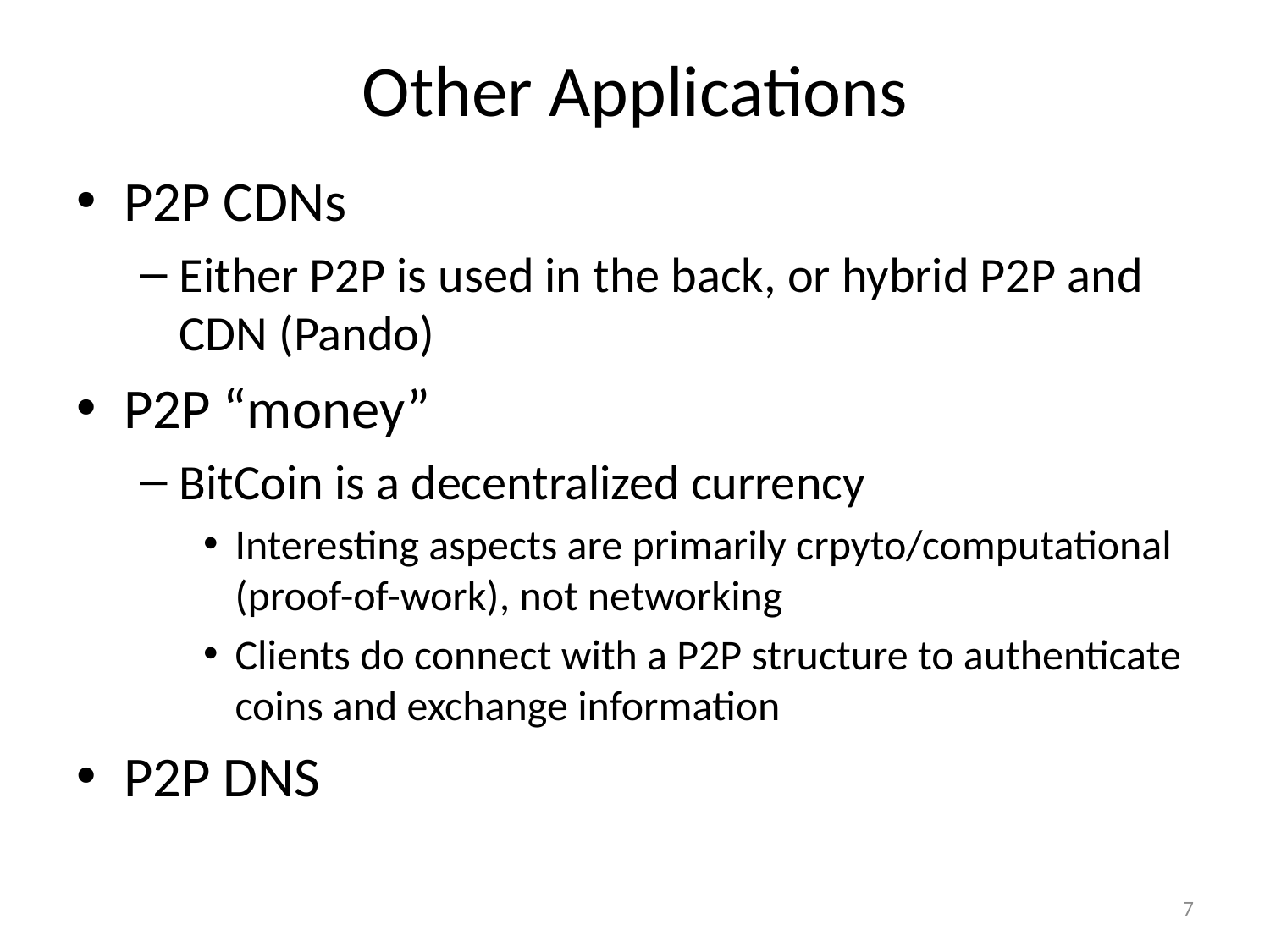

# Other Applications
P2P CDNs
Either P2P is used in the back, or hybrid P2P and CDN (Pando)
P2P “money”
BitCoin is a decentralized currency
Interesting aspects are primarily crpyto/computational (proof-of-work), not networking
Clients do connect with a P2P structure to authenticate coins and exchange information
P2P DNS
7